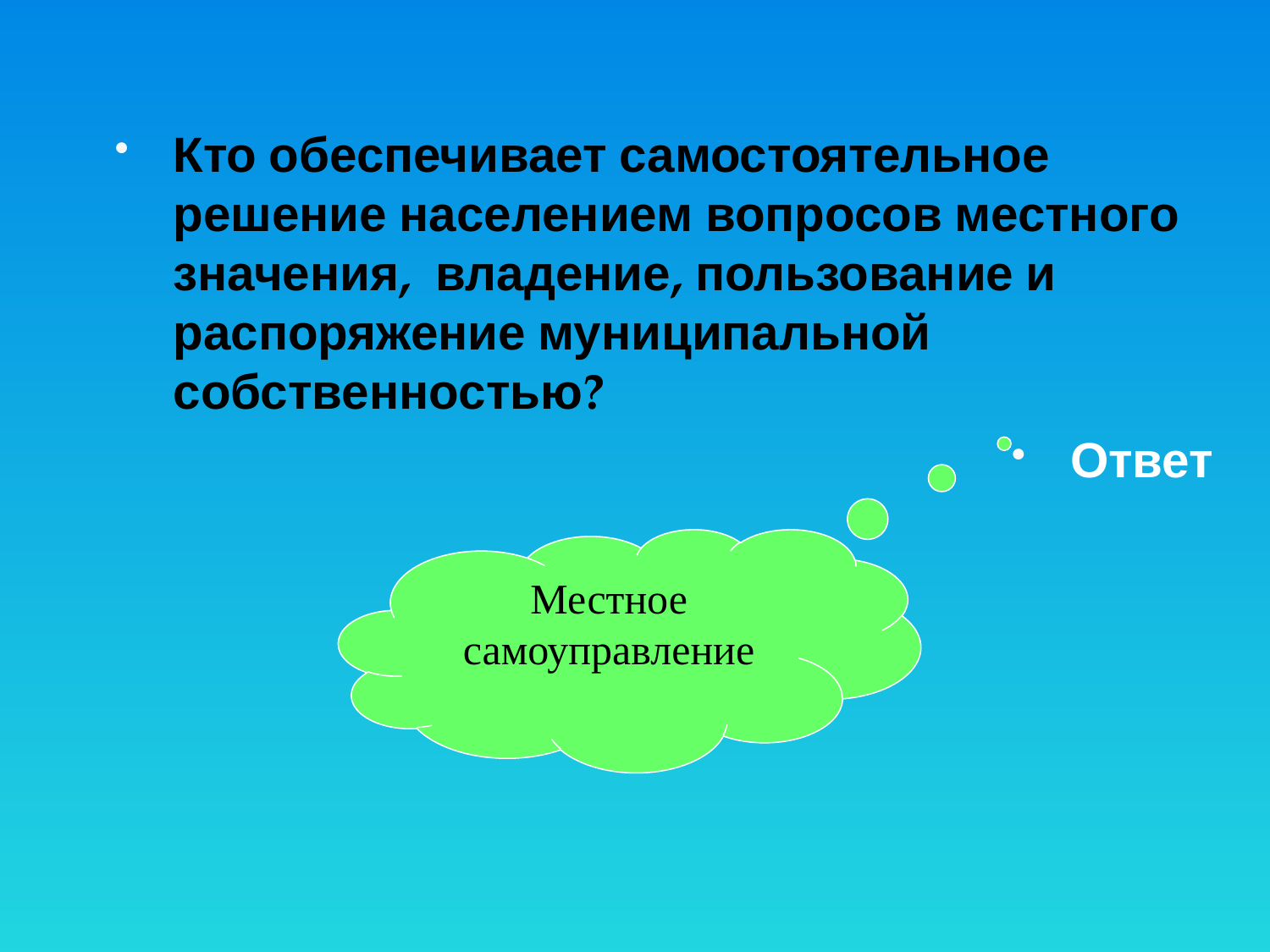

Кто обеспечивает самостоятельное решение населением вопросов местного значения,  владение, пользование и распоряжение муниципальной собственностью?
Ответ
Местное самоуправление